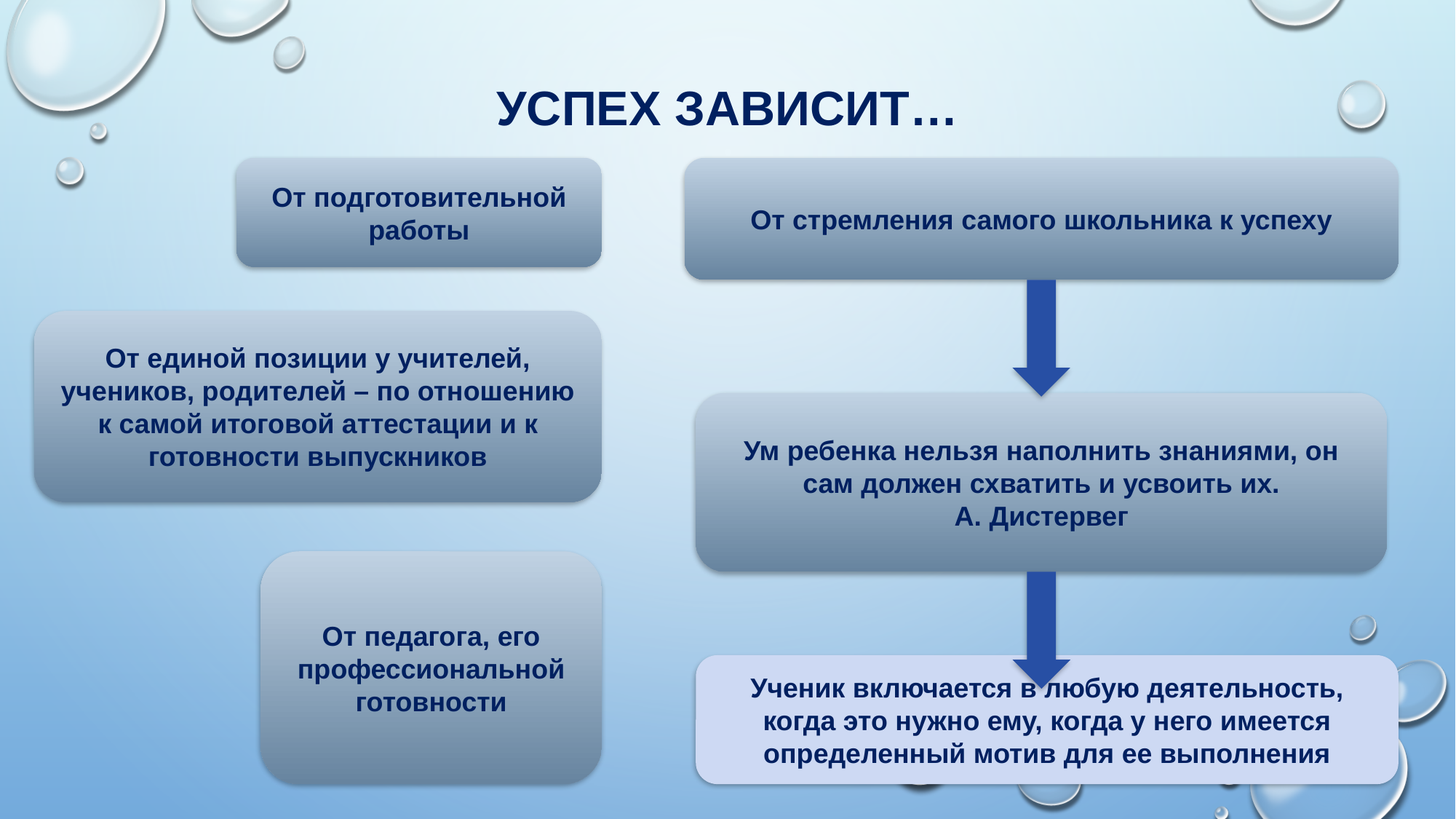

# Успех зависит…
От подготовительной работы
От стремления самого школьника к успеху

От единой позиции у учителей, учеников, родителей – по отношению к самой итоговой аттестации и к готовности выпускников
Ум ребенка нельзя наполнить знаниями, он сам должен схватить и усвоить их.
А. Дистервег
От педагога, его профессиональной готовности

Ученик включается в любую деятельность, когда это нужно ему, когда у него имеется определенный мотив для ее выполнения